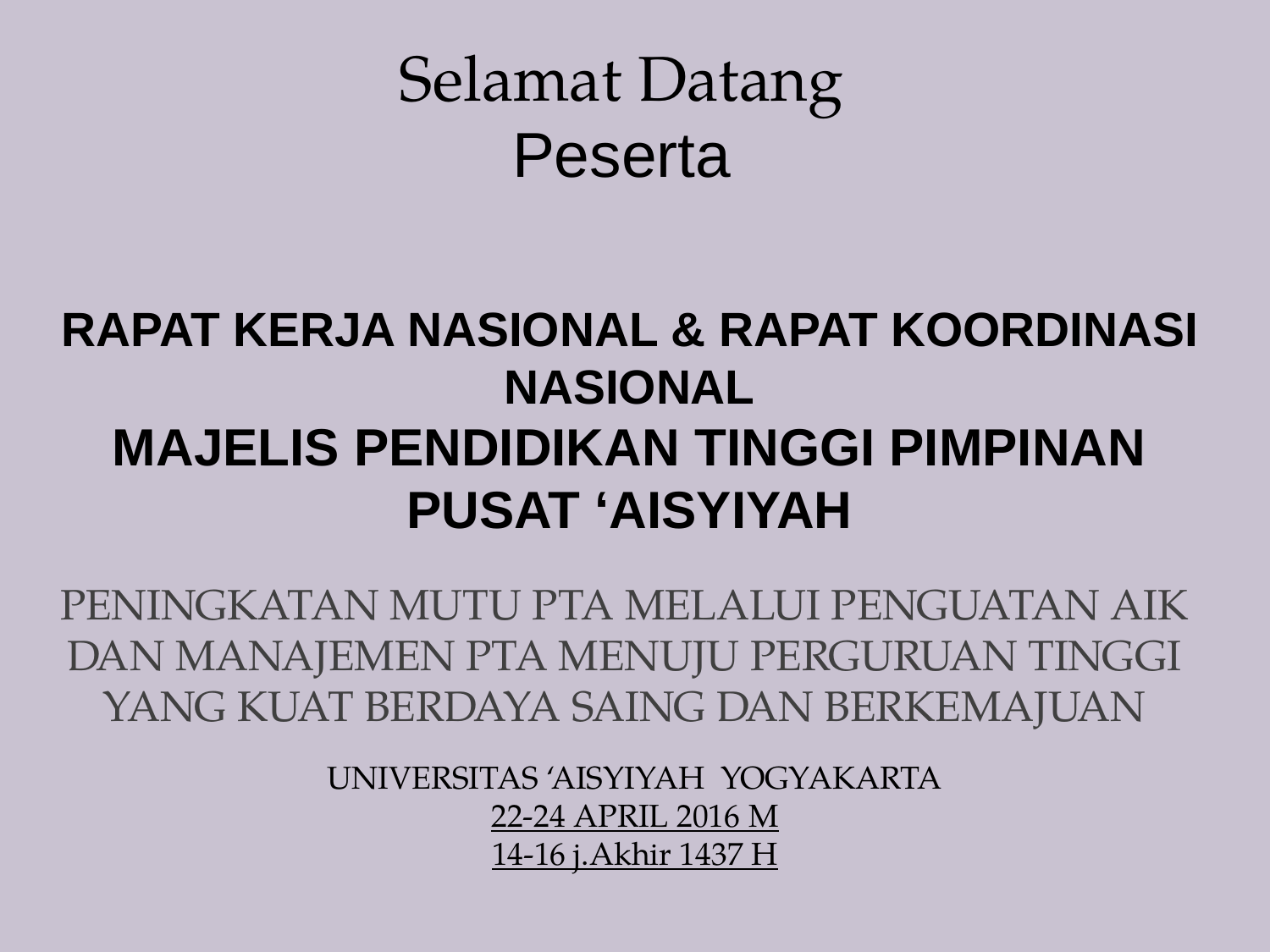

Selamat Datang
Peserta
# RAPAT KERJA NASIONAL & RAPAT KOORDINASI NASIONAL MAJELIS PENDIDIKAN TINGGI PIMPINAN PUSAT ‘AISYIYAH
PENINGKATAN MUTU PTA MELALUI PENGUATAN AIK DAN MANAJEMEN PTA MENUJU PERGURUAN TINGGI YANG KUAT BERDAYA SAING DAN BERKEMAJUAN
UNIVERSITAS ‘AISYIYAH  YOGYAKARTA
22-24 APRIL 2016 M
14-16 j.Akhir 1437 H